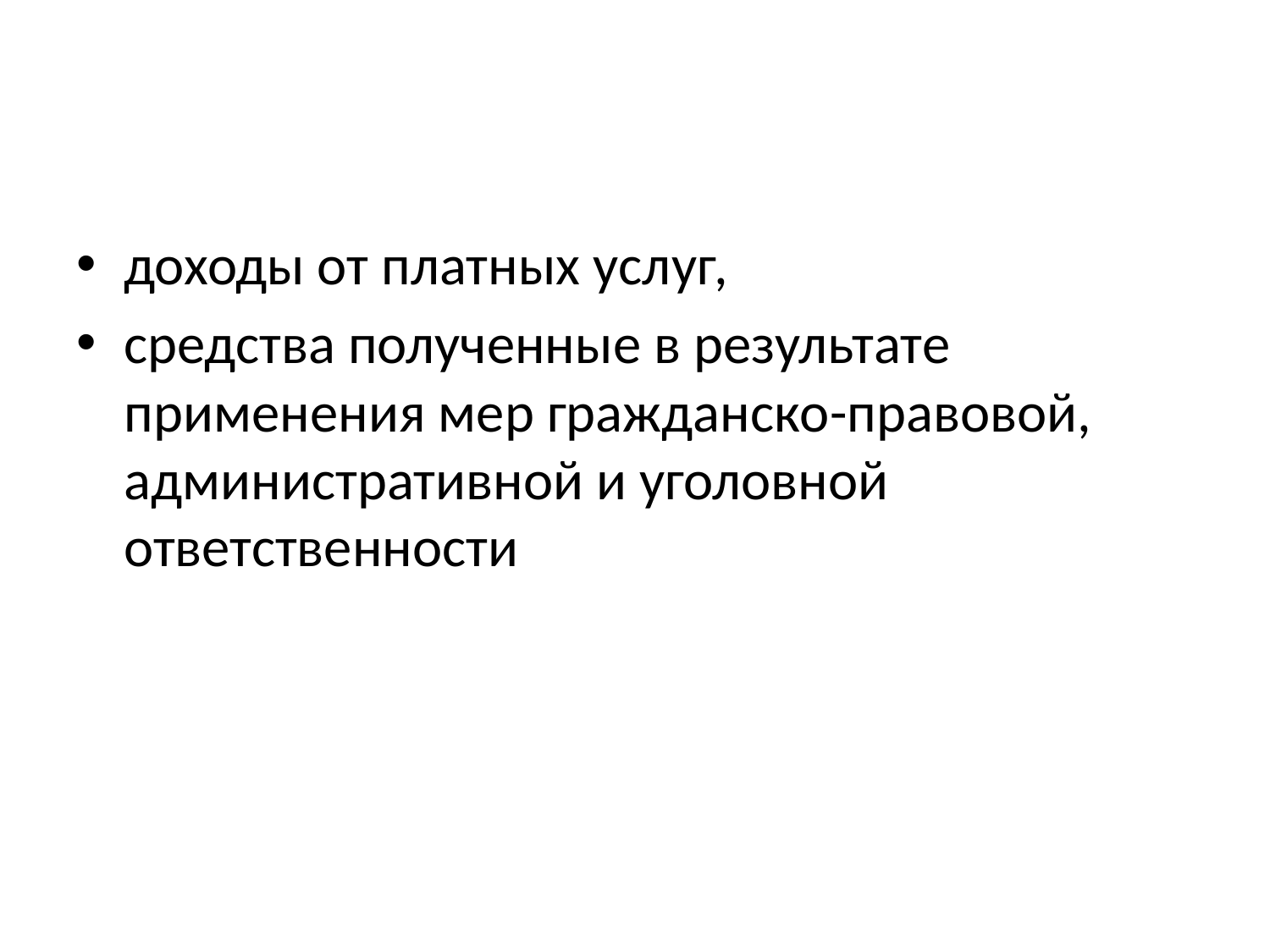

#
доходы от платных услуг,
средства полученные в результате применения мер гражданско-правовой, административной и уголовной ответственности